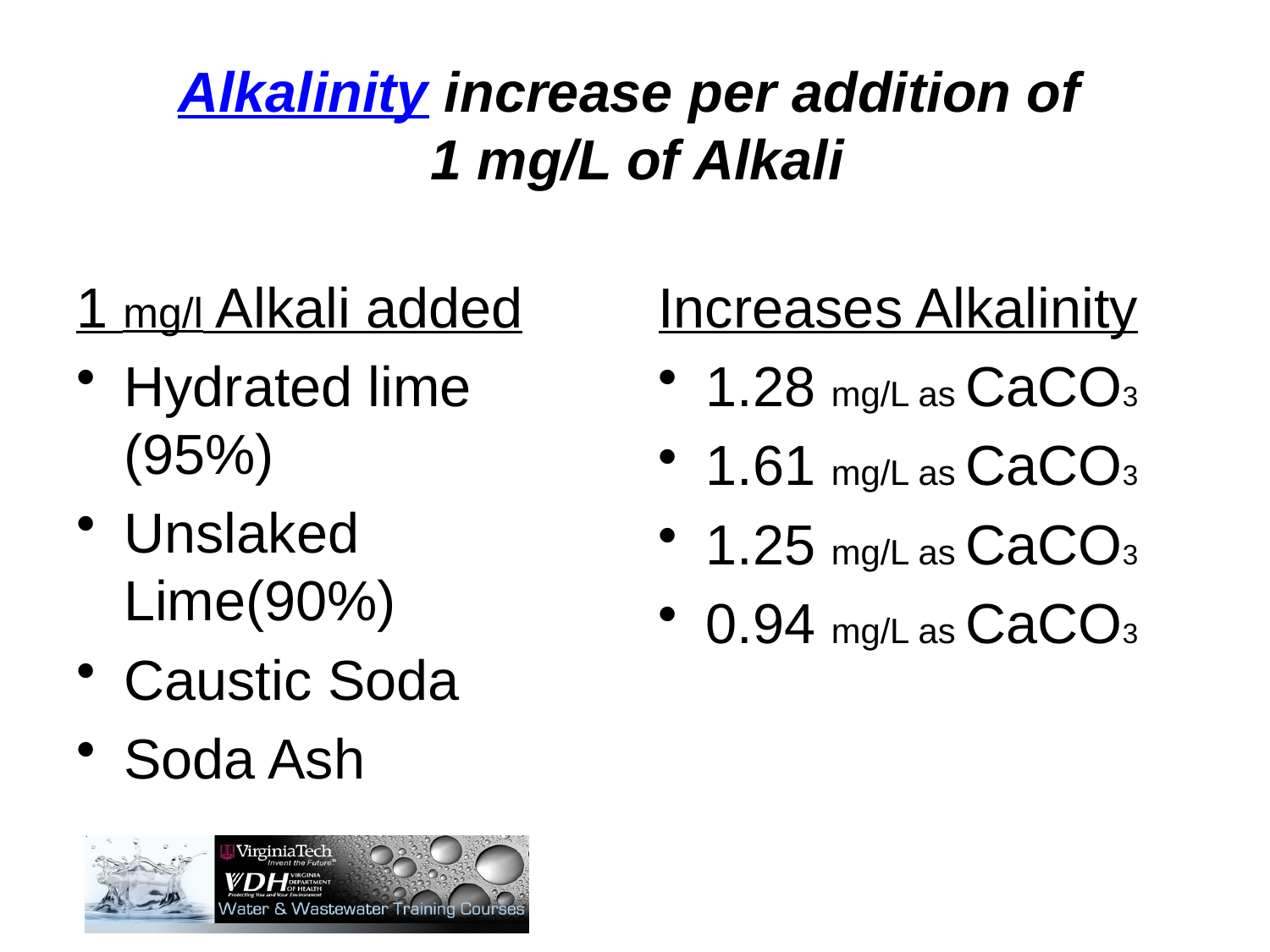

# Alkalinity increase per addition of 1 mg/L of Alkali
1 mg/l Alkali added
Hydrated lime (95%)
Unslaked Lime(90%)
Caustic Soda
Soda Ash
Increases Alkalinity
1.28 mg/L as CaCO3
1.61 mg/L as CaCO3
1.25 mg/L as CaCO3
0.94 mg/L as CaCO3